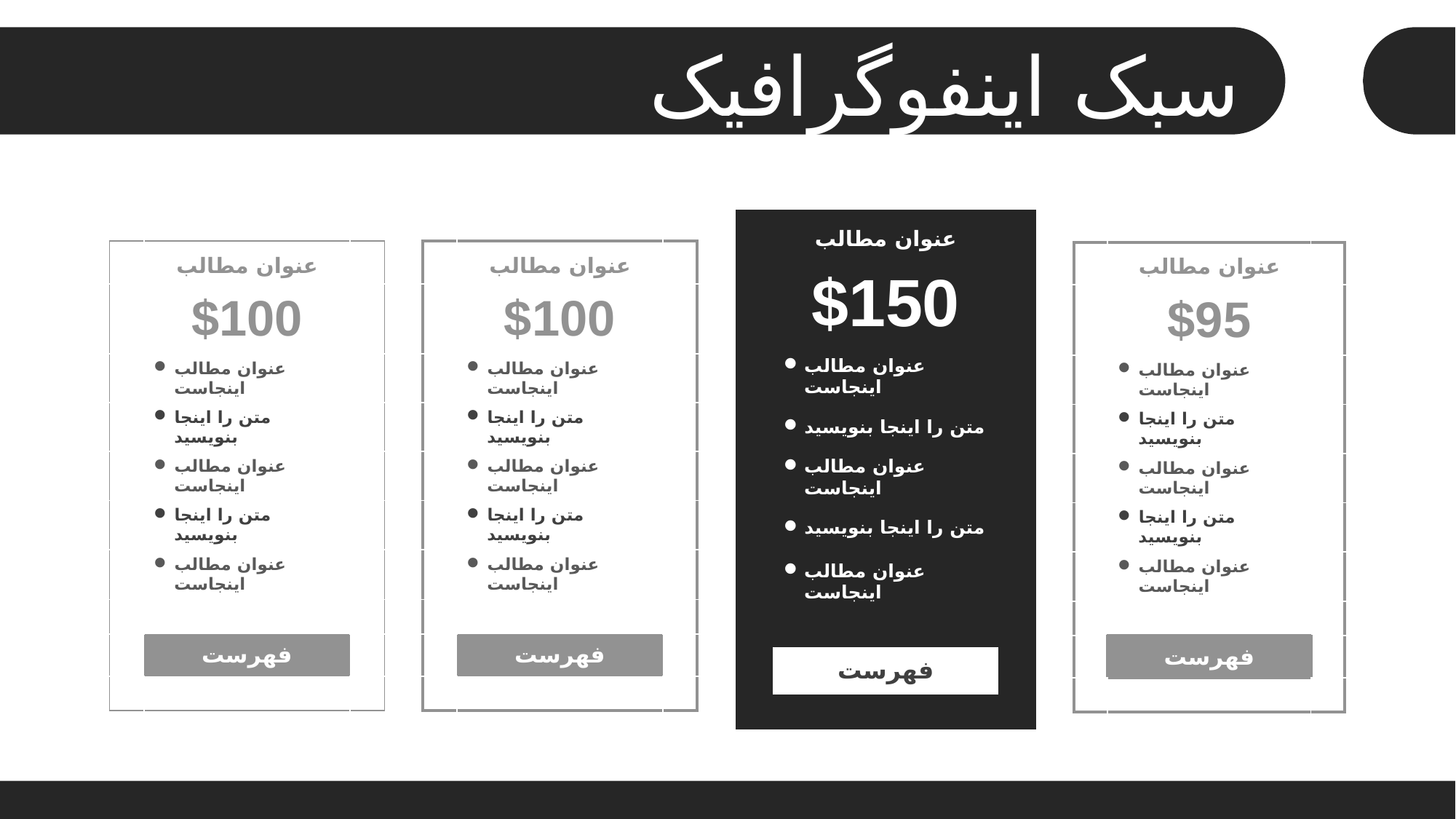

سبک اینفوگرافیک
|  | عنوان مطالب |  |
| --- | --- | --- |
|  | $150 |  |
|  | عنوان مطالب اینجاست |  |
|  | متن را اینجا بنویسید |  |
|  | عنوان مطالب اینجاست |  |
|  | متن را اینجا بنویسید |  |
|  | عنوان مطالب اینجاست |  |
|  |  |  |
|  | فهرست |  |
|  |  |  |
|  | عنوان مطالب |  |
| --- | --- | --- |
|  | $100 |  |
|  | عنوان مطالب اینجاست |  |
|  | متن را اینجا بنویسید |  |
|  | عنوان مطالب اینجاست |  |
|  | متن را اینجا بنویسید |  |
|  | عنوان مطالب اینجاست |  |
|  |  |  |
|  | فهرست |  |
|  |  |  |
|  | عنوان مطالب |  |
| --- | --- | --- |
|  | $100 |  |
|  | عنوان مطالب اینجاست |  |
|  | متن را اینجا بنویسید |  |
|  | عنوان مطالب اینجاست |  |
|  | متن را اینجا بنویسید |  |
|  | عنوان مطالب اینجاست |  |
|  |  |  |
|  | فهرست |  |
|  |  |  |
|  | عنوان مطالب |  |
| --- | --- | --- |
|  | $95 |  |
|  | عنوان مطالب اینجاست |  |
|  | متن را اینجا بنویسید |  |
|  | عنوان مطالب اینجاست |  |
|  | متن را اینجا بنویسید |  |
|  | عنوان مطالب اینجاست |  |
|  |  |  |
|  | فهرست |  |
|  |  |  |